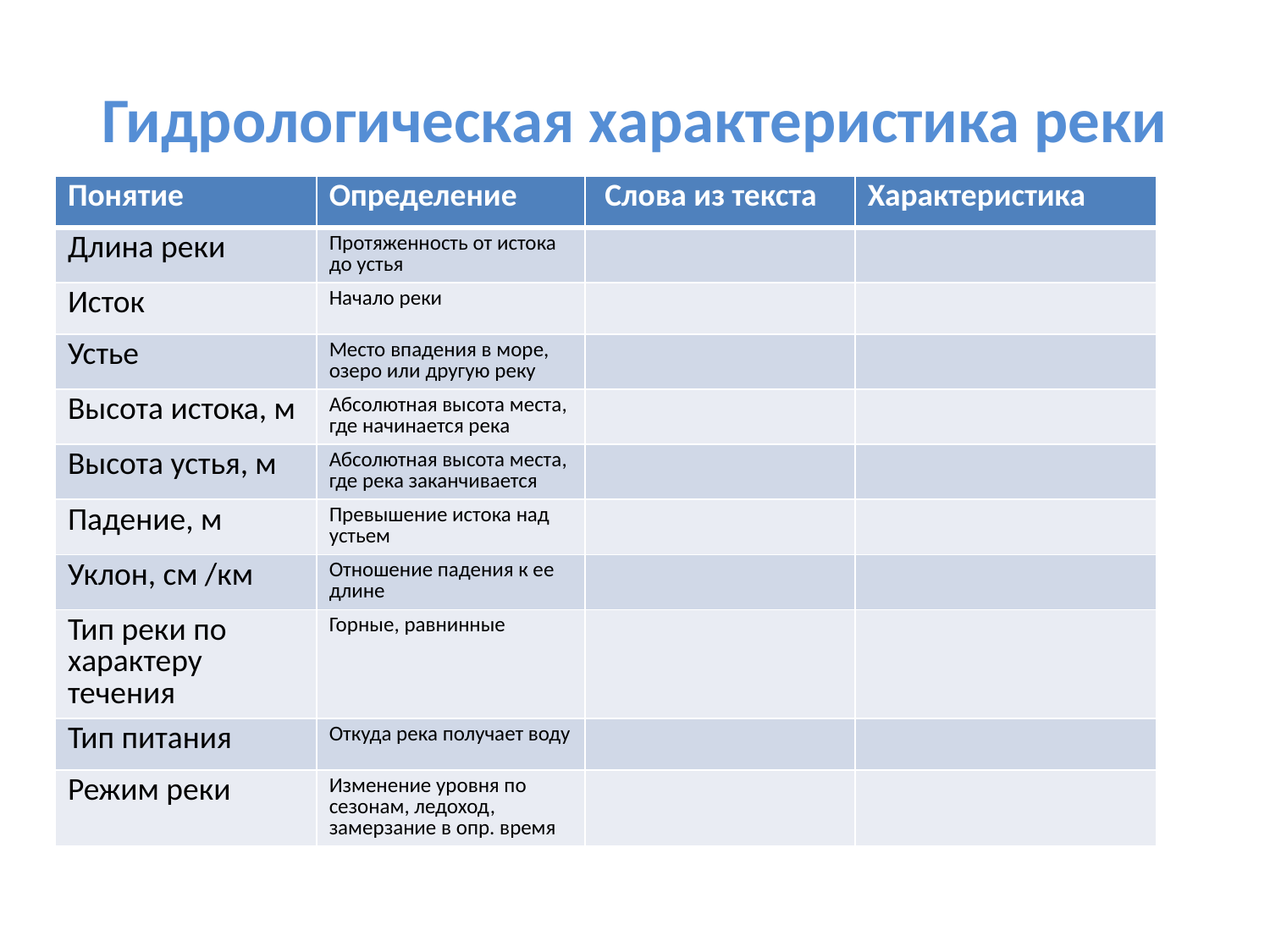

# Гидрологическая характеристика реки
| Понятие | Определение | Слова из текста | Характеристика |
| --- | --- | --- | --- |
| Длина реки | Протяженность от истока до устья |  |  |
| Исток | Начало реки |  |  |
| Устье | Место впадения в море, озеро или другую реку |  |  |
| Высота истока, м | Абсолютная высота места, где начинается река |  |  |
| Высота устья, м | Абсолютная высота места, где река заканчивается |  |  |
| Падение, м | Превышение истока над устьем |  |  |
| Уклон, см /км | Отношение падения к ее длине |  |  |
| Тип реки по характеру течения | Горные, равнинные |  |  |
| Тип питания | Откуда река получает воду |  |  |
| Режим реки | Изменение уровня по сезонам, ледоход, замерзание в опр. время |  |  |